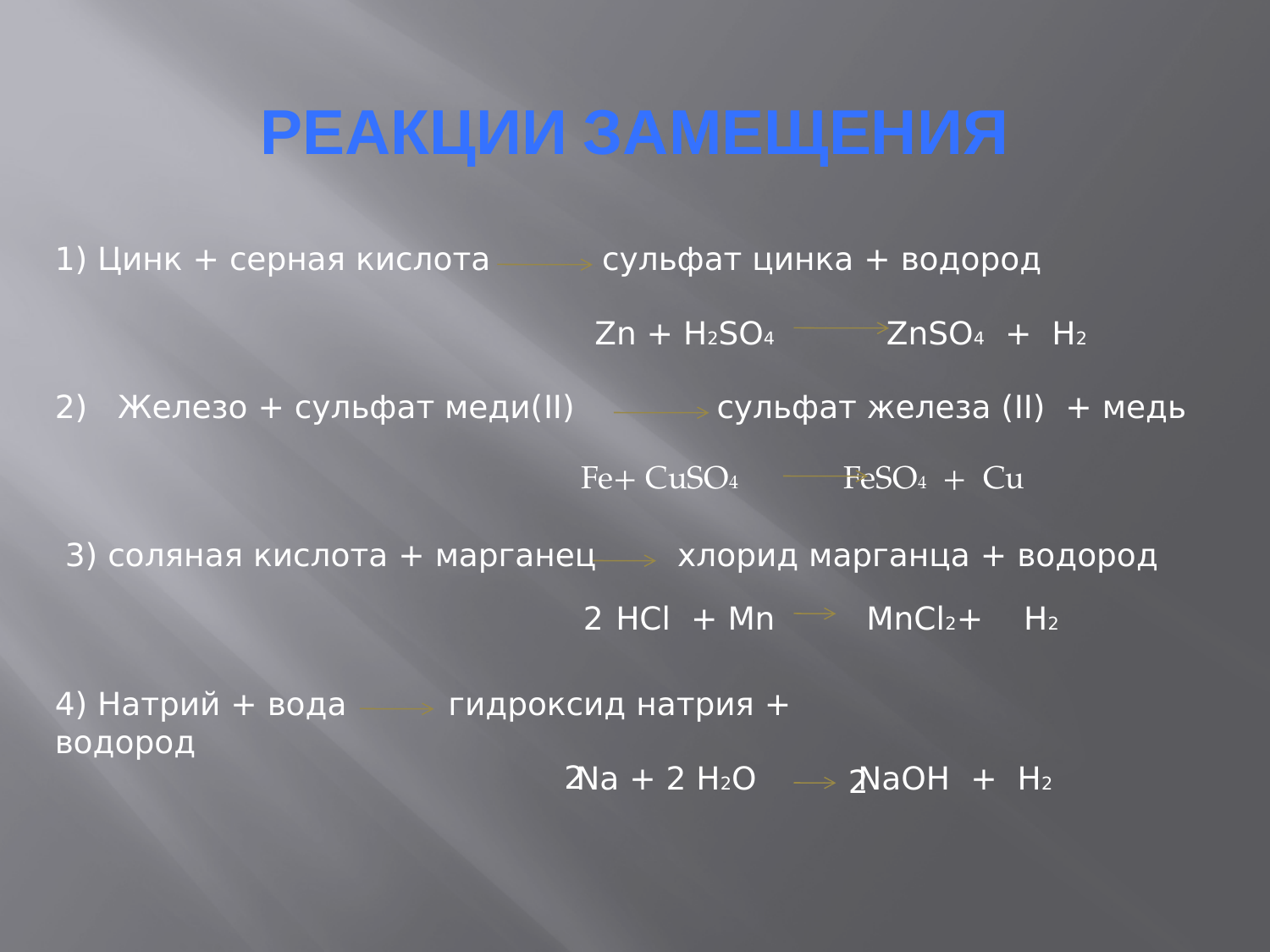

РЕАКЦИИ ЗАМЕЩЕНИЯ
1) Цинк + серная кислота           сульфат цинка + водород
Zn + H2SO4           ZnSO4  +  H2
2)   Железо + сульфат меди(II)              сульфат железа (II)  + медь
 Fe+ CuSO4              FeSO4  +  Cu
 3) соляная кислота + марганец        хлорид марганца + водород
  2
HCl  + Mn         MnCl2+    H2

4) Натрий + вода          гидроксид натрия + водород
   2
                   Na + 2 H2O          NaOH  +  H2
 2